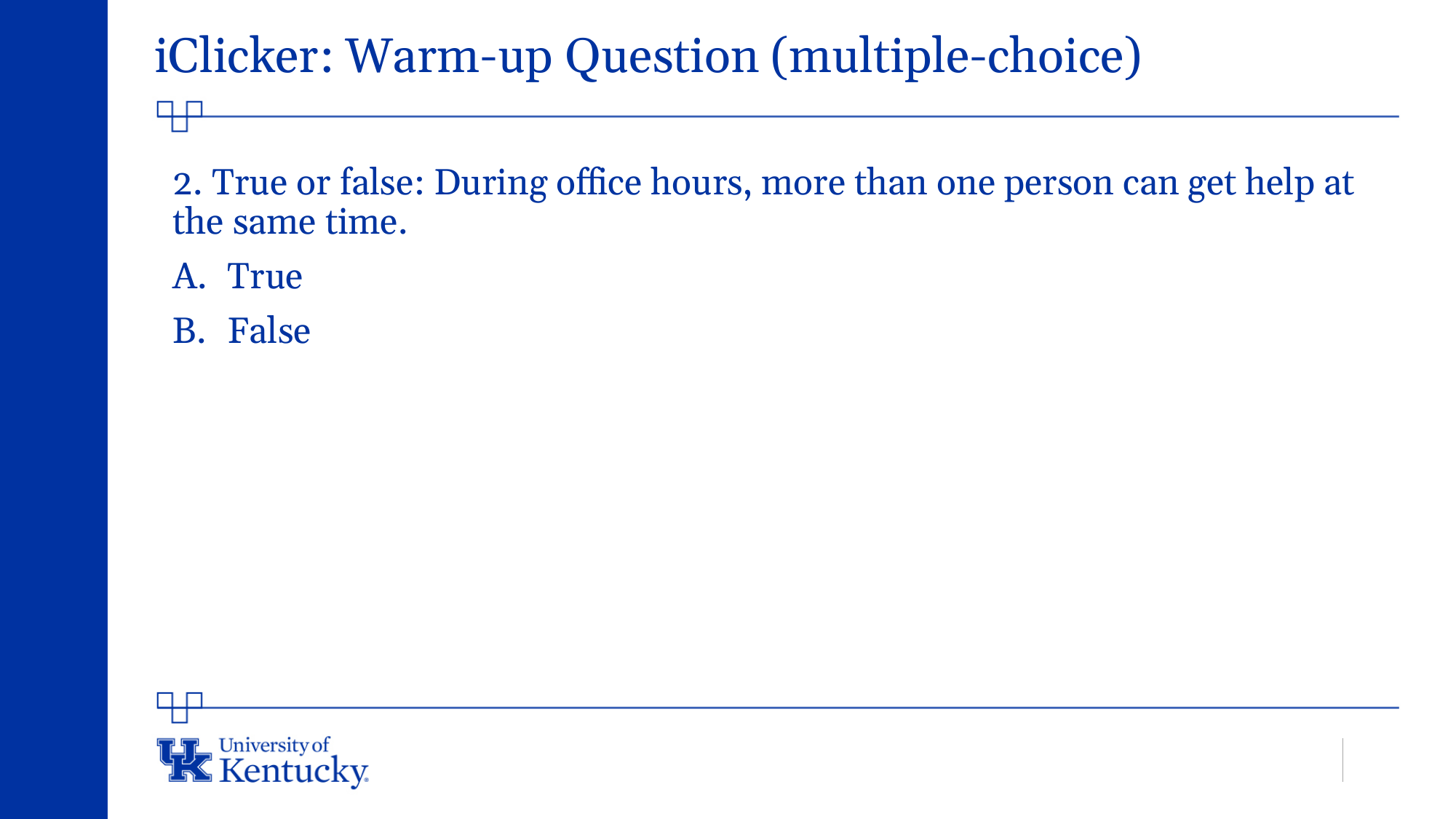

# iClicker: Warm-up Question (multiple-choice)
2. True or false: During office hours, more than one person can get help at the same time.
True
False